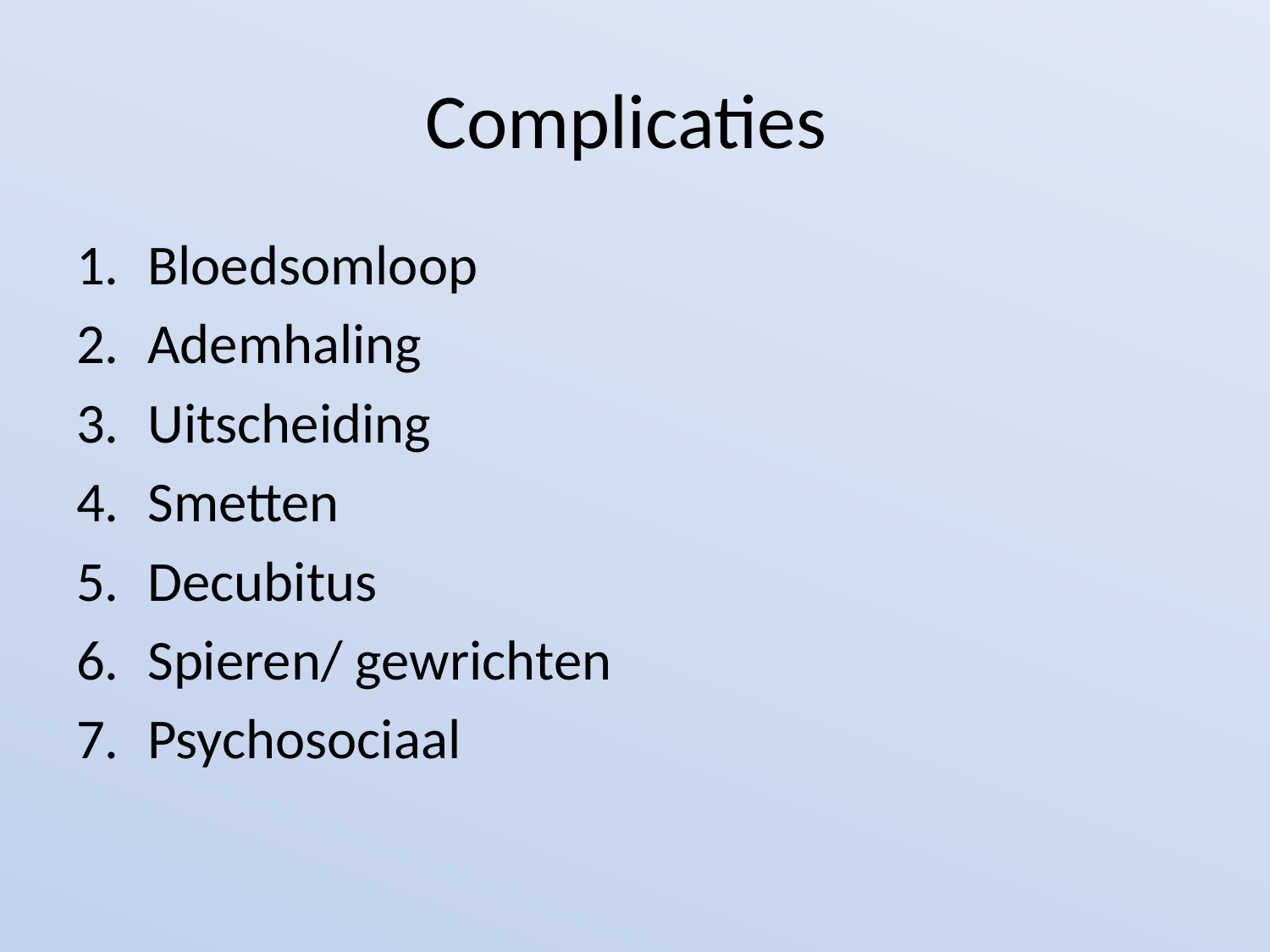

# Complicaties
Bloedsomloop
Ademhaling
Uitscheiding
Smetten
Decubitus
Spieren/ gewrichten
Psychosociaal